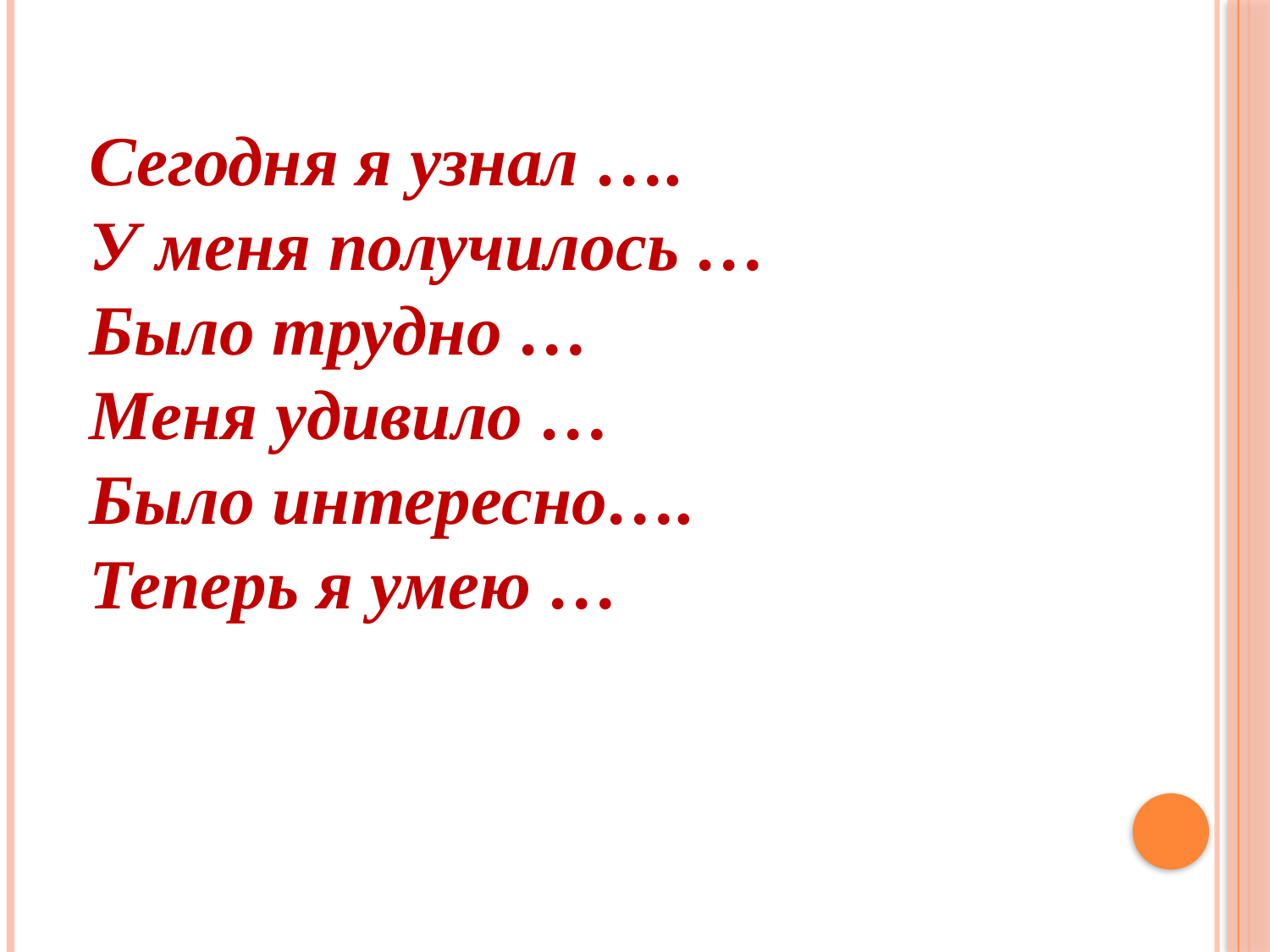

Сегодня я узнал ….
 У меня получилось …
 Было трудно …
 Меня удивило …
 Было интересно….
 Теперь я умею …